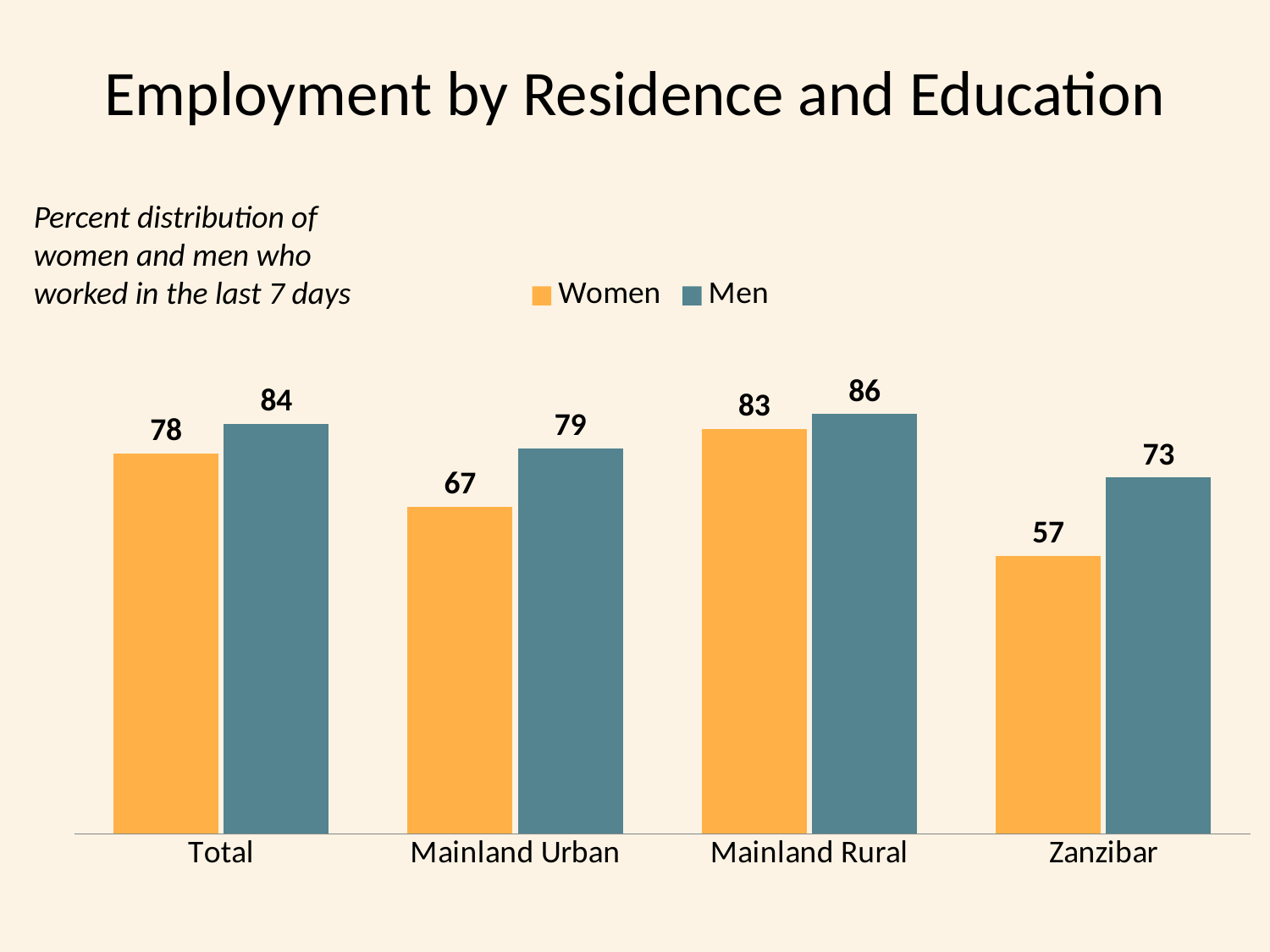

# Employment by Residence and Education
Percent distribution of women and men who worked in the last 7 days

### Chart

| Category | Women | Men |
|---|---|---|
| Total | 78.0 | 84.0 |
| Mainland Urban | 67.0 | 79.0 |
| Mainland Rural | 83.0 | 86.0 |
| Zanzibar | 57.0 | 73.0 |